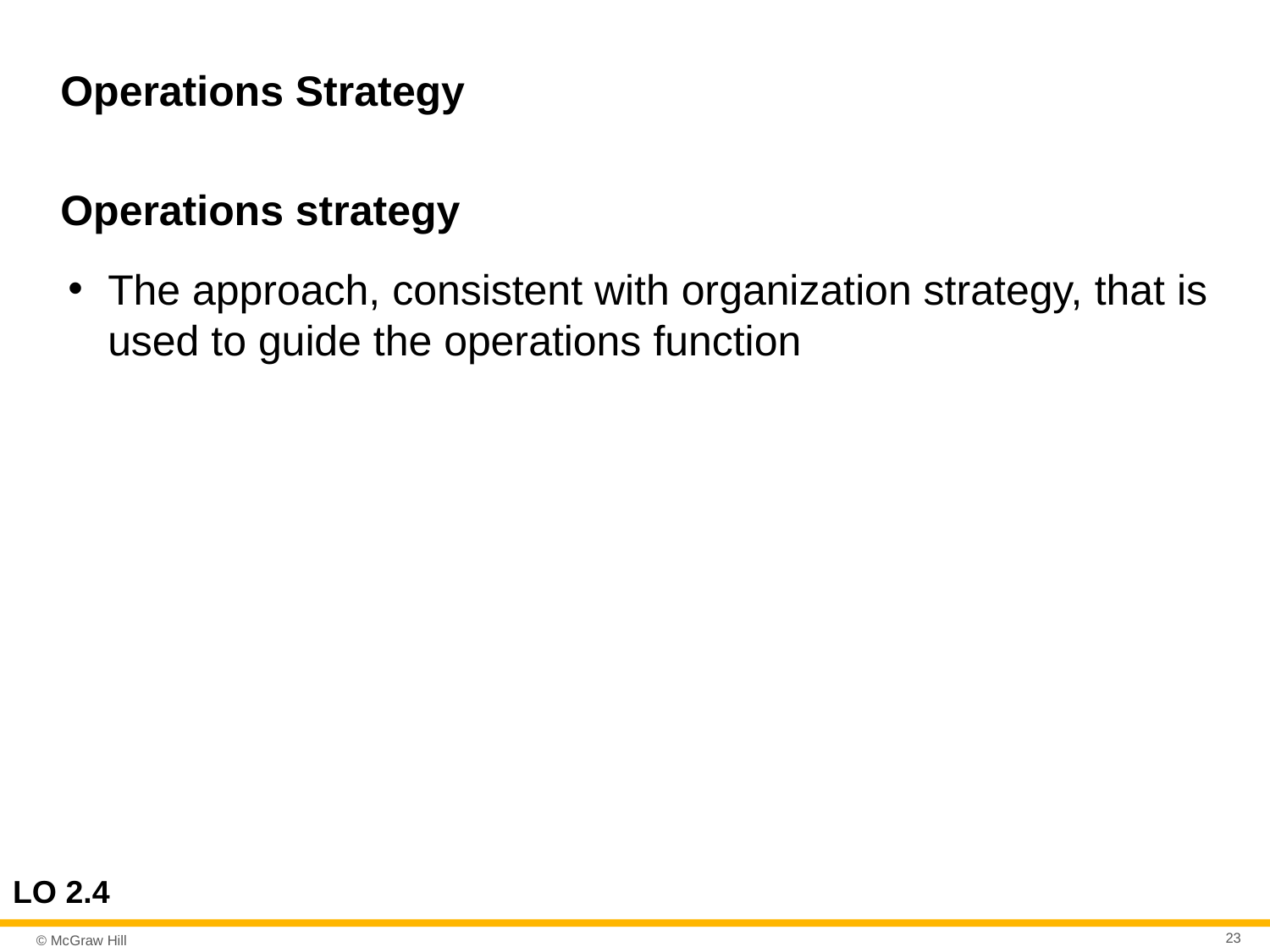

# Operations Strategy
Operations strategy
The approach, consistent with organization strategy, that is used to guide the operations function
LO 2.4